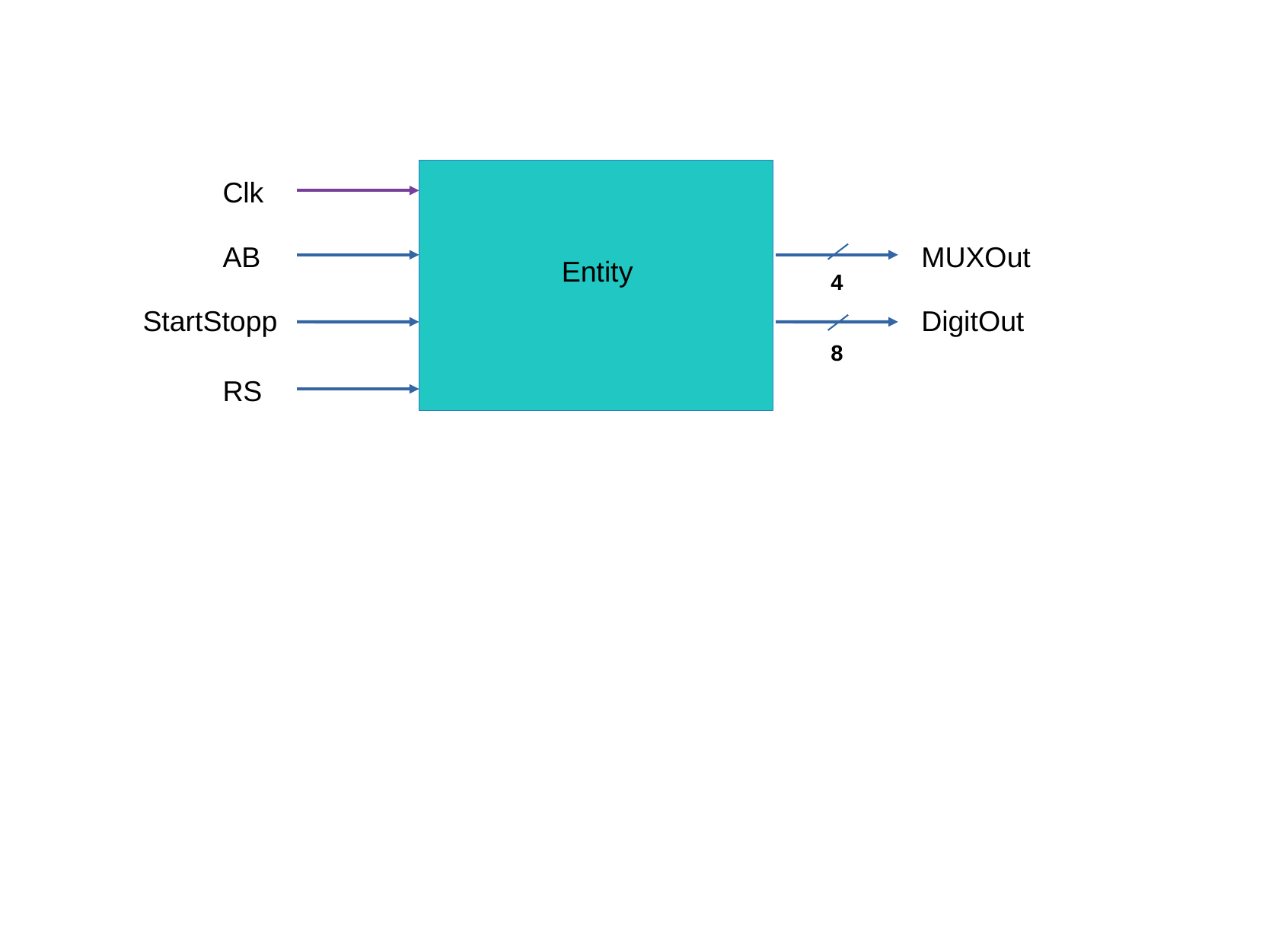

Clk

AB
MUXOut

Entity

4
StartStopp
DigitOut

8
RS